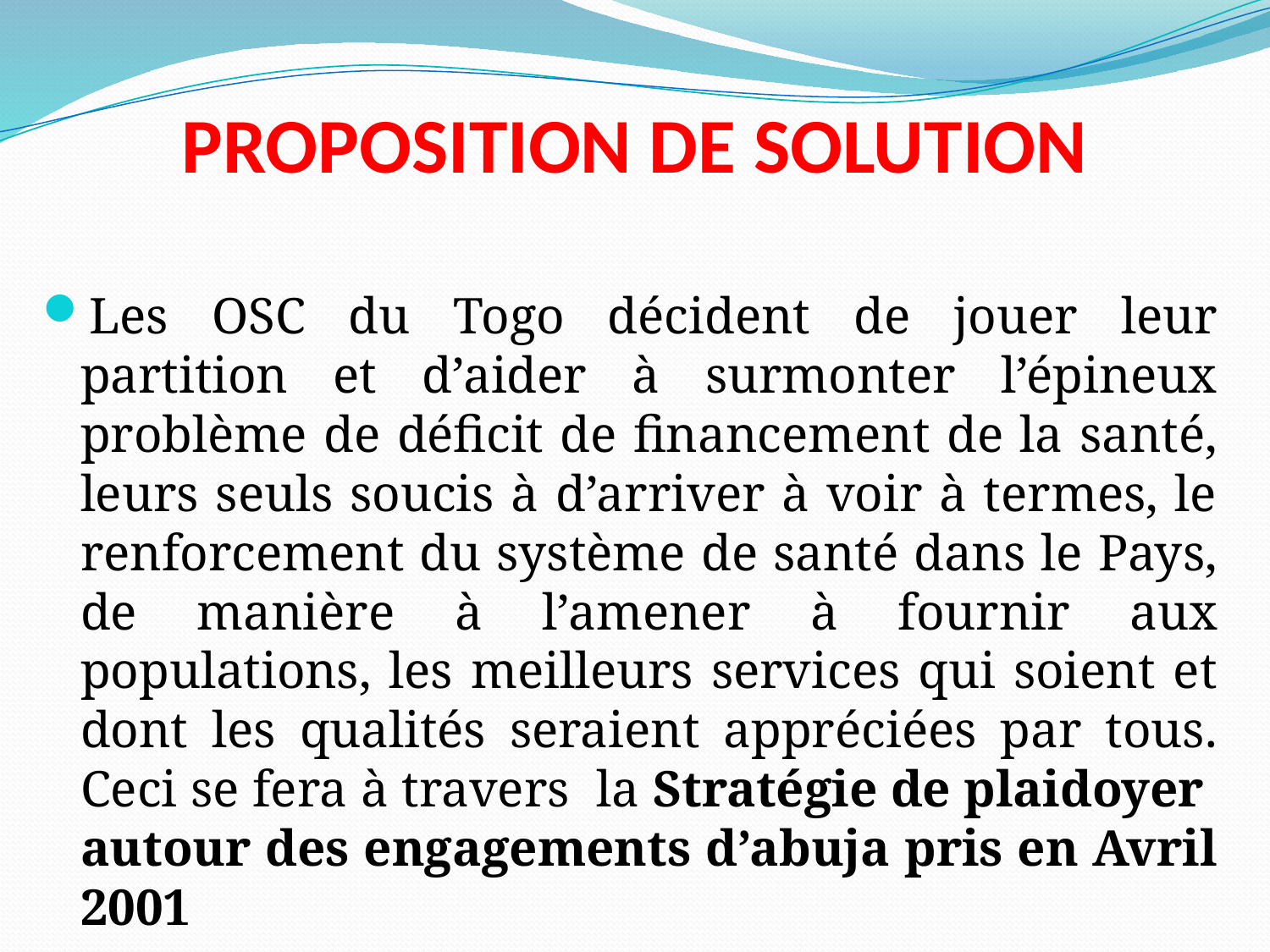

# PROPOSITION DE SOLUTION

Les OSC du Togo décident de jouer leur partition et d’aider à surmonter l’épineux problème de déficit de financement de la santé, leurs seuls soucis à d’arriver à voir à termes, le renforcement du système de santé dans le Pays, de manière à l’amener à fournir aux populations, les meilleurs services qui soient et dont les qualités seraient appréciées par tous. Ceci se fera à travers  la Stratégie de plaidoyer  autour des engagements d’abuja pris en Avril 2001